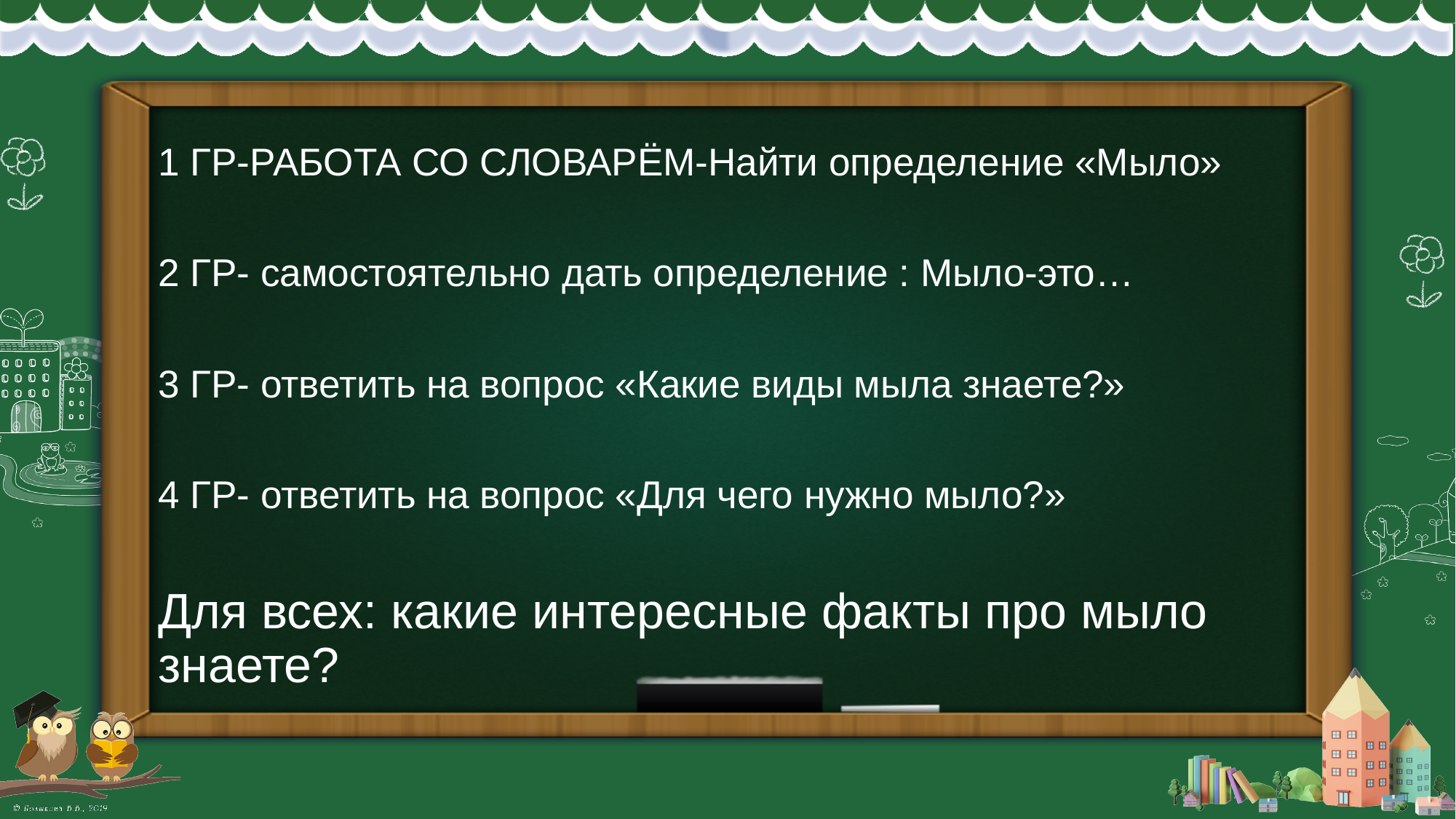

#
1 ГР-РАБОТА СО СЛОВАРЁМ-Найти определение «Мыло»

2 ГР- самостоятельно дать определение : Мыло-это…

3 ГР- ответить на вопрос «Какие виды мыла знаете?»

4 ГР- ответить на вопрос «Для чего нужно мыло?»

Для всех: какие интересные факты про мыло знаете?